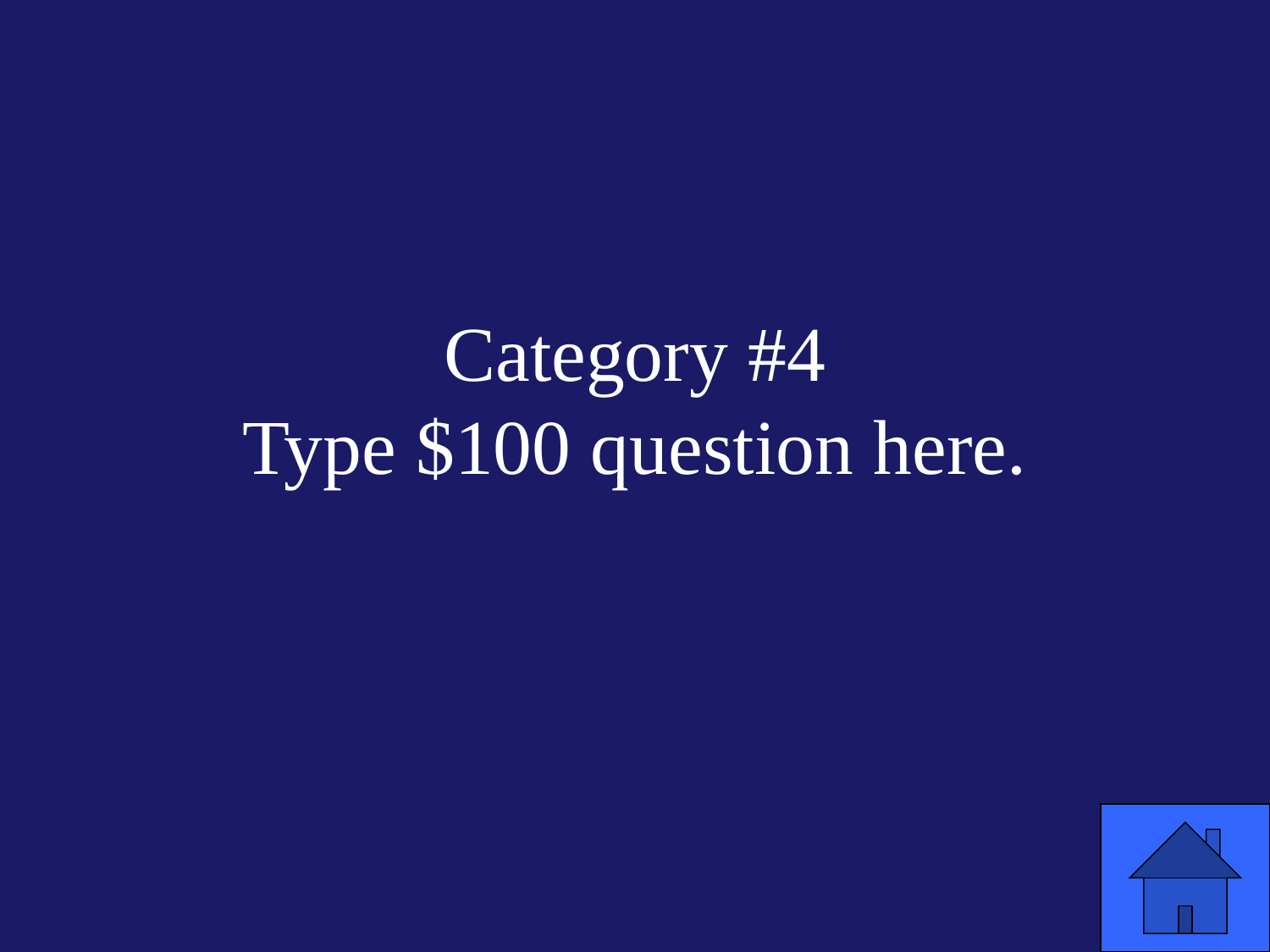

# Category #4 Type $100 question here.